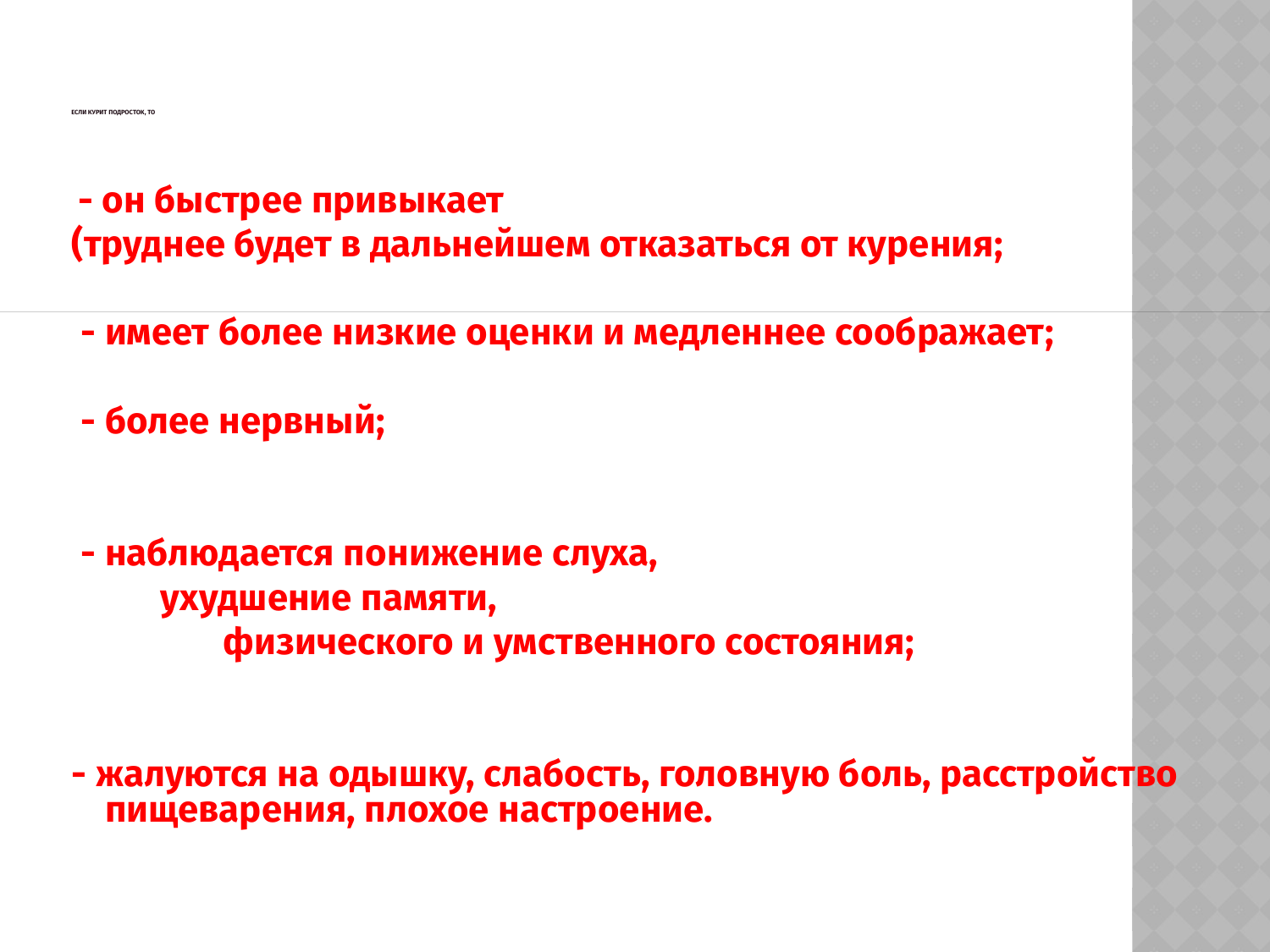

# Если курит подросток, то

 - он быстрее привыкает
(труднее будет в дальнейшем отказаться от курения;

 - имеет более низкие оценки и медленнее соображает;

 - более нервный;

 - наблюдается понижение слуха,
          ухудшение памяти,
                 физического и умственного состояния;

- жалуются на одышку, слабость, головную боль, расстройство пищеварения, плохое настроение.